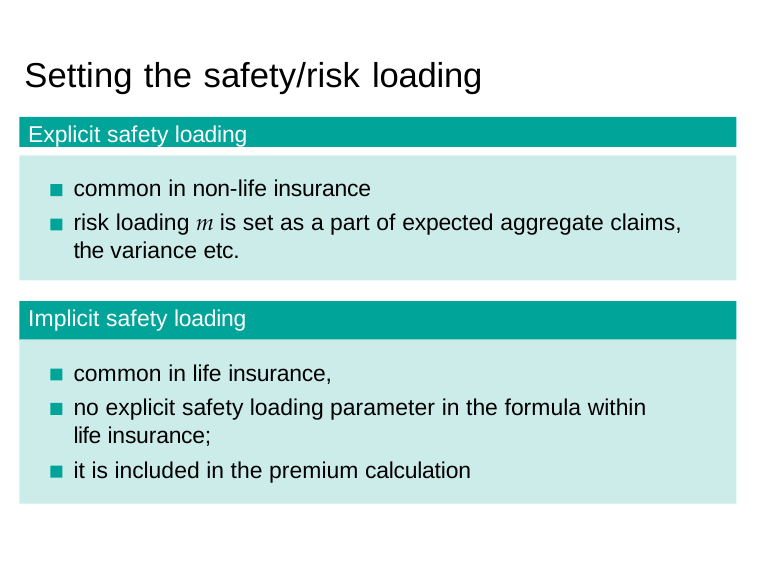

# Setting the safety/risk loading
Explicit safety loading

common in non-life insurance
risk loading m is set as a part of expected aggregate claims, the variance etc.

Implicit safety loading

common in life insurance,
no explicit safety loading parameter in the formula within life insurance;
it is included in the premium calculation